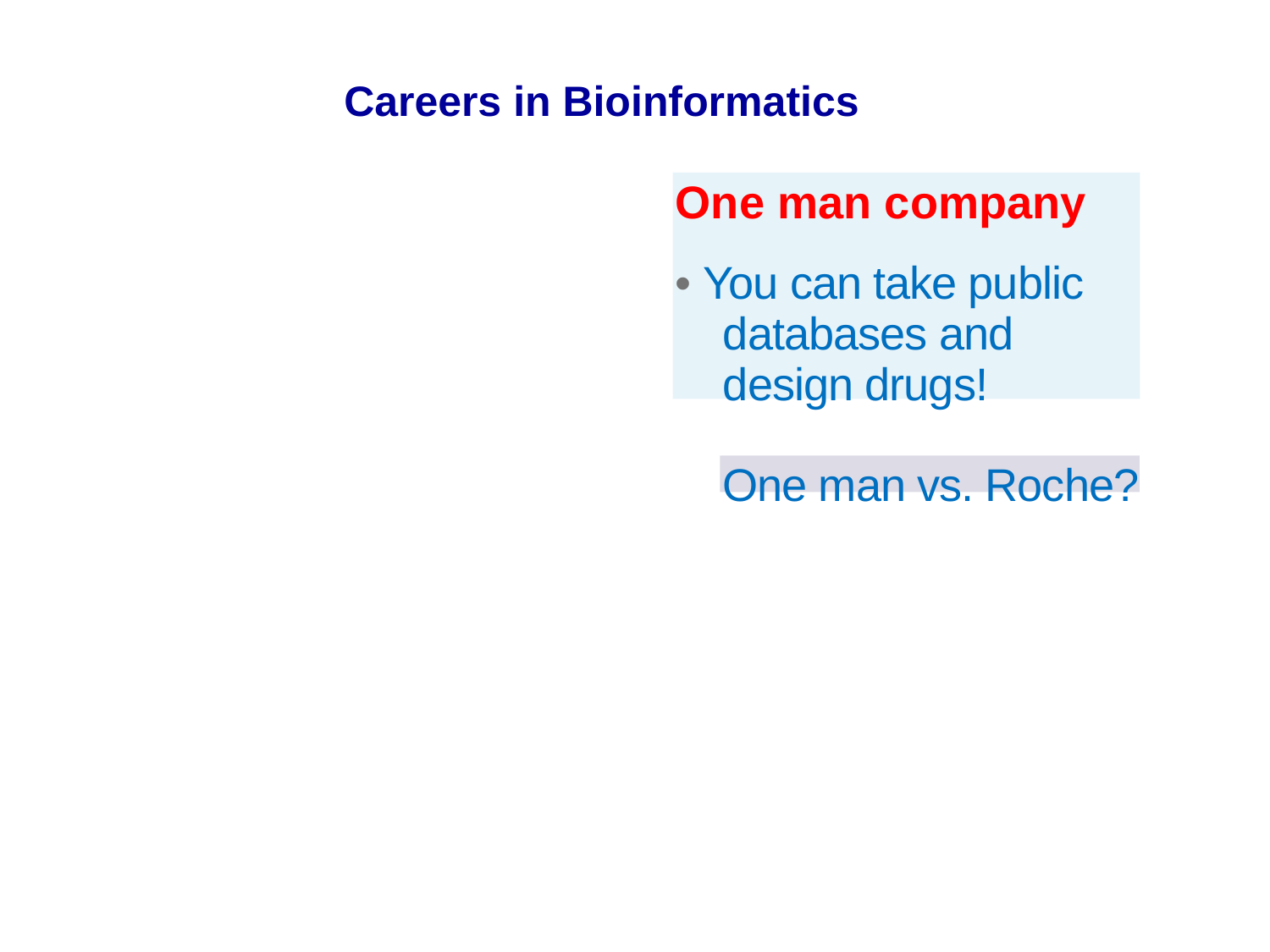

Careers in Bioinformatics
One man company
• You can take public databases and design drugs!
One man vs. Roche?